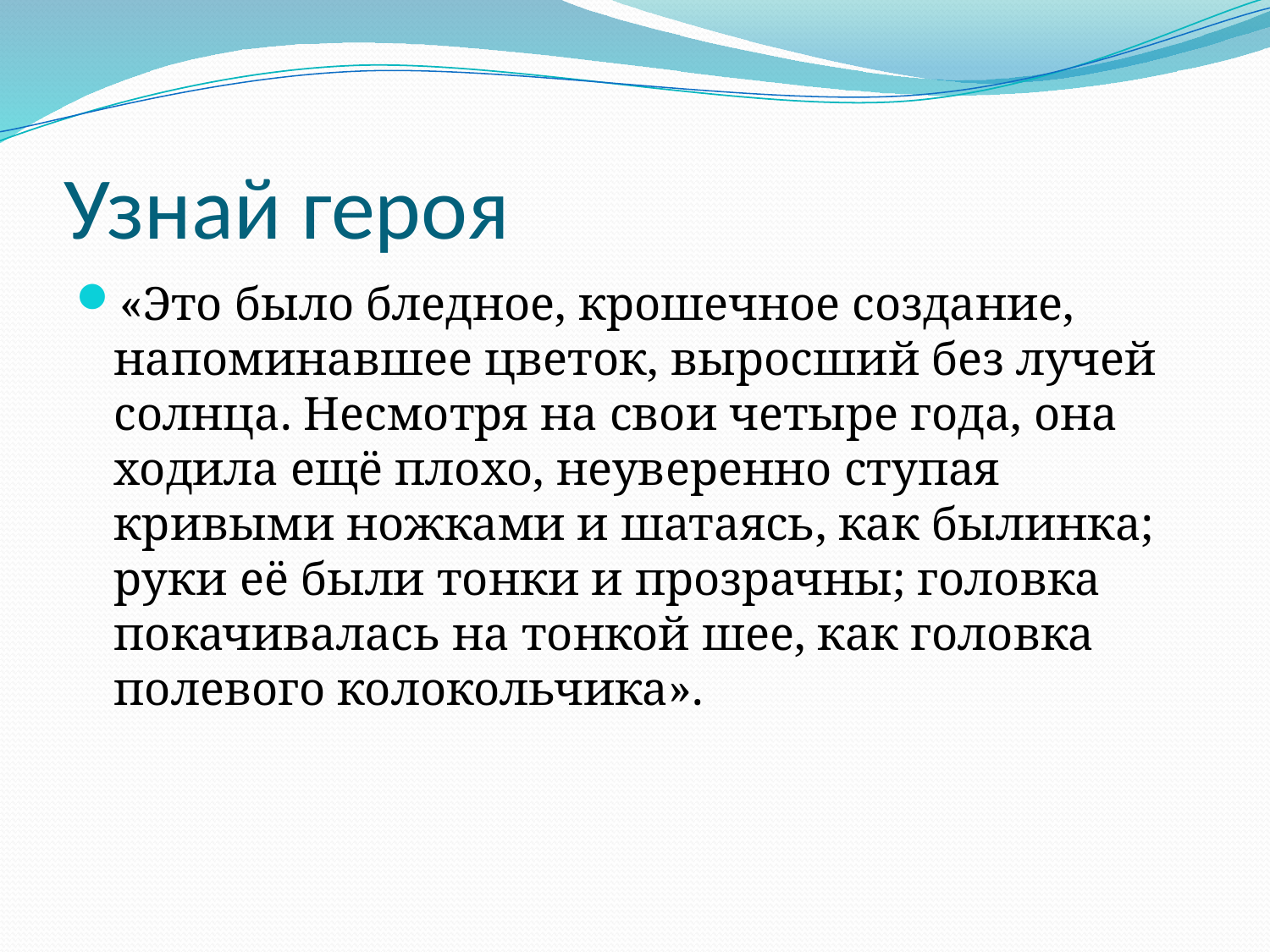

# Узнай героя
«Это было бледное, крошечное создание, напоминавшее цветок, выросший без лучей солнца. Несмотря на свои четыре года, она ходила ещё плохо, неуверенно ступая кривыми ножками и шатаясь, как былинка; руки её были тонки и прозрачны; головка покачивалась на тонкой шее, как головка полевого колокольчика».